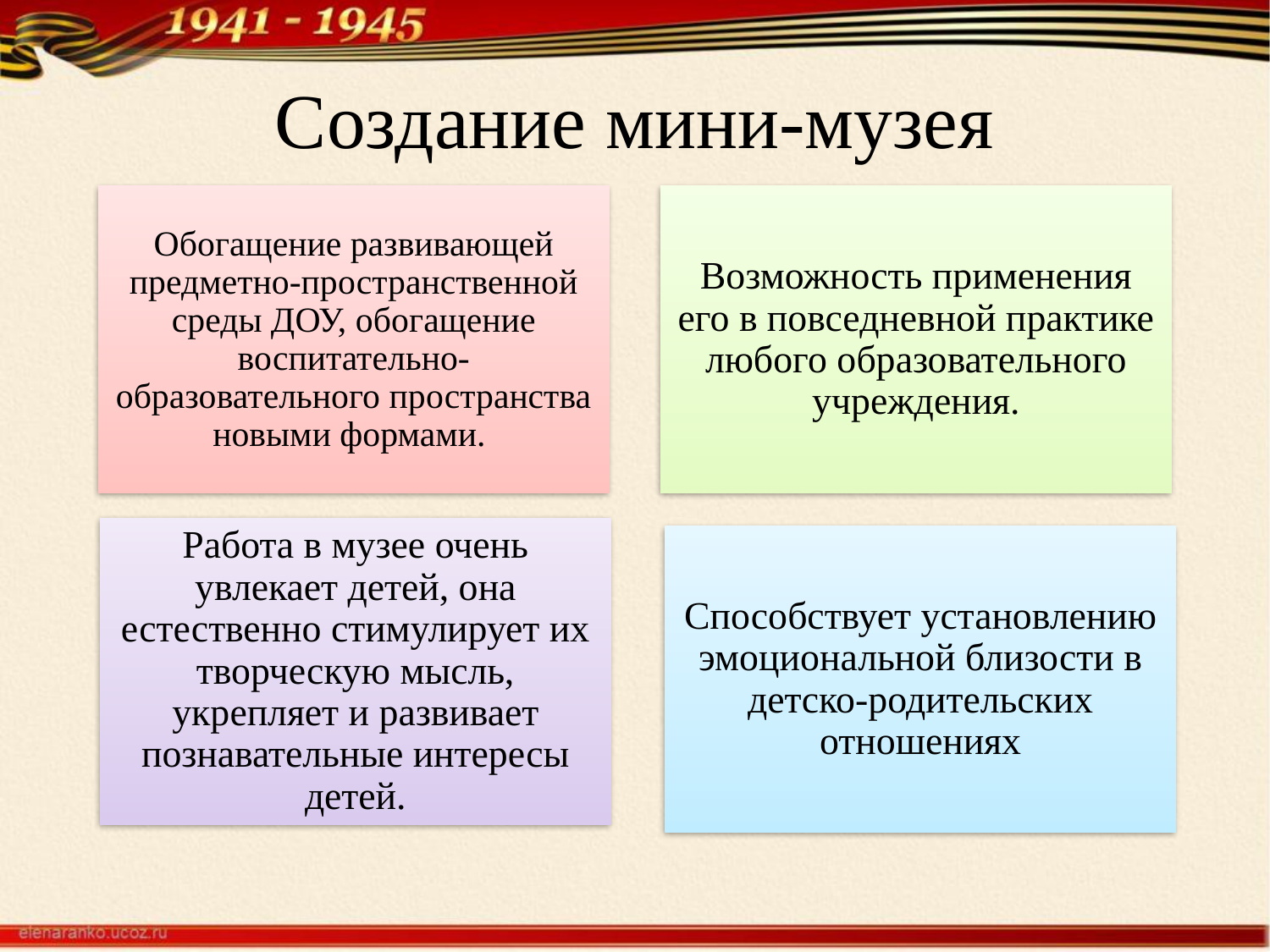

# Создание мини-музея
Обогащение развивающей предметно-пространственной среды ДОУ, обогащение воспитательно-образовательного пространства новыми формами.
Возможность применения его в повседневной практике любого образовательного учреждения.
Работа в музее очень увлекает детей, она естественно стимулирует их творческую мысль, укрепляет и развивает познавательные интересы детей.
Способствует установлению эмоциональной близости в детско-родительских отношениях